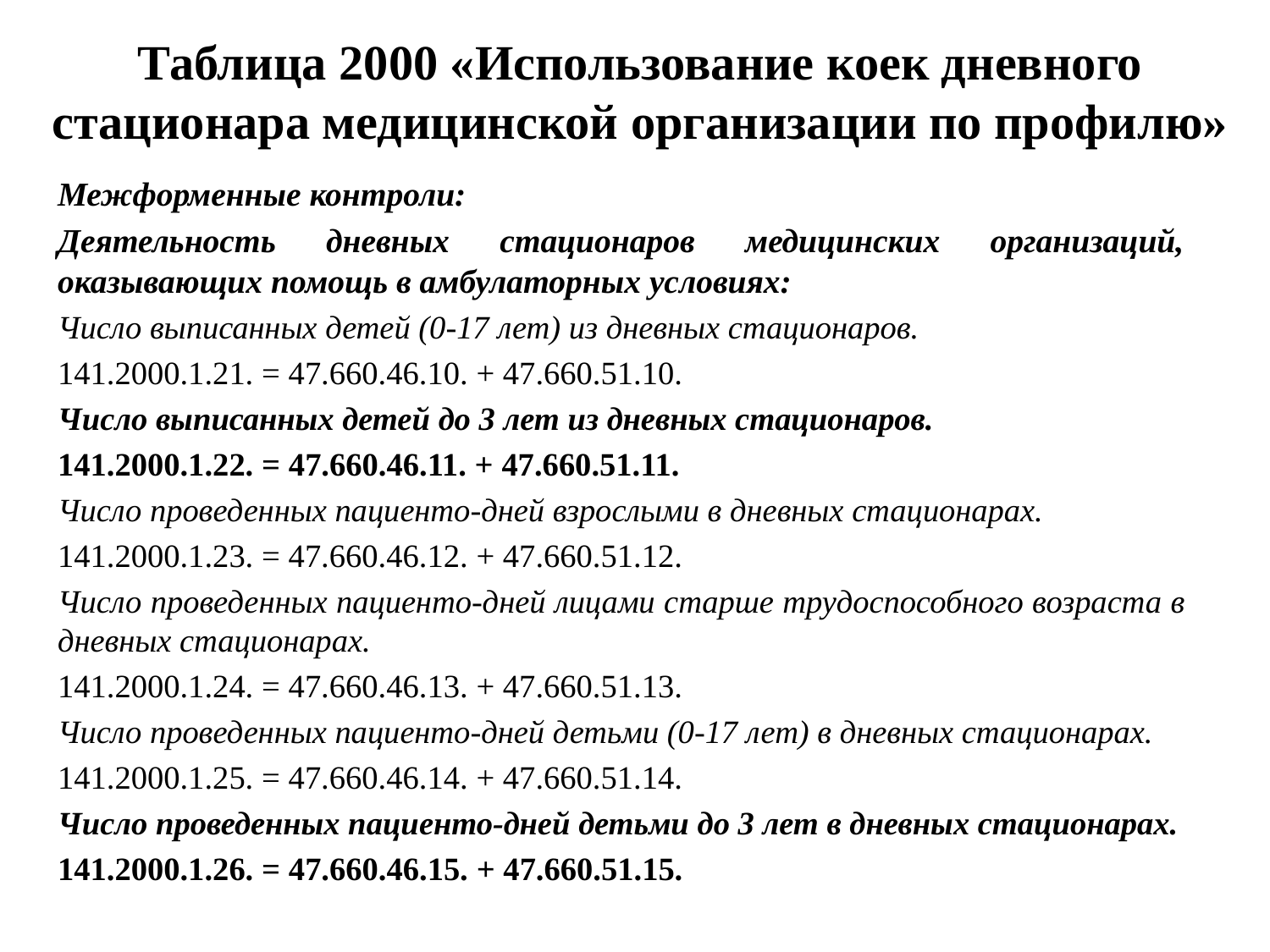

# Таблица 2000 «Использование коек дневного стационара медицинской организации по профилю»
Межформенные контроли:
Деятельность дневных стационаров медицинских организаций, оказывающих помощь в амбулаторных условиях:
Число выписанных детей (0-17 лет) из дневных стационаров.
141.2000.1.21. = 47.660.46.10. + 47.660.51.10.
Число выписанных детей до 3 лет из дневных стационаров.
141.2000.1.22. = 47.660.46.11. + 47.660.51.11.
Число проведенных пациенто-дней взрослыми в дневных стационарах.
141.2000.1.23. = 47.660.46.12. + 47.660.51.12.
Число проведенных пациенто-дней лицами старше трудоспособного возраста в дневных стационарах.
141.2000.1.24. = 47.660.46.13. + 47.660.51.13.
Число проведенных пациенто-дней детьми (0-17 лет) в дневных стационарах.
141.2000.1.25. = 47.660.46.14. + 47.660.51.14.
Число проведенных пациенто-дней детьми до 3 лет в дневных стационарах.
141.2000.1.26. = 47.660.46.15. + 47.660.51.15.